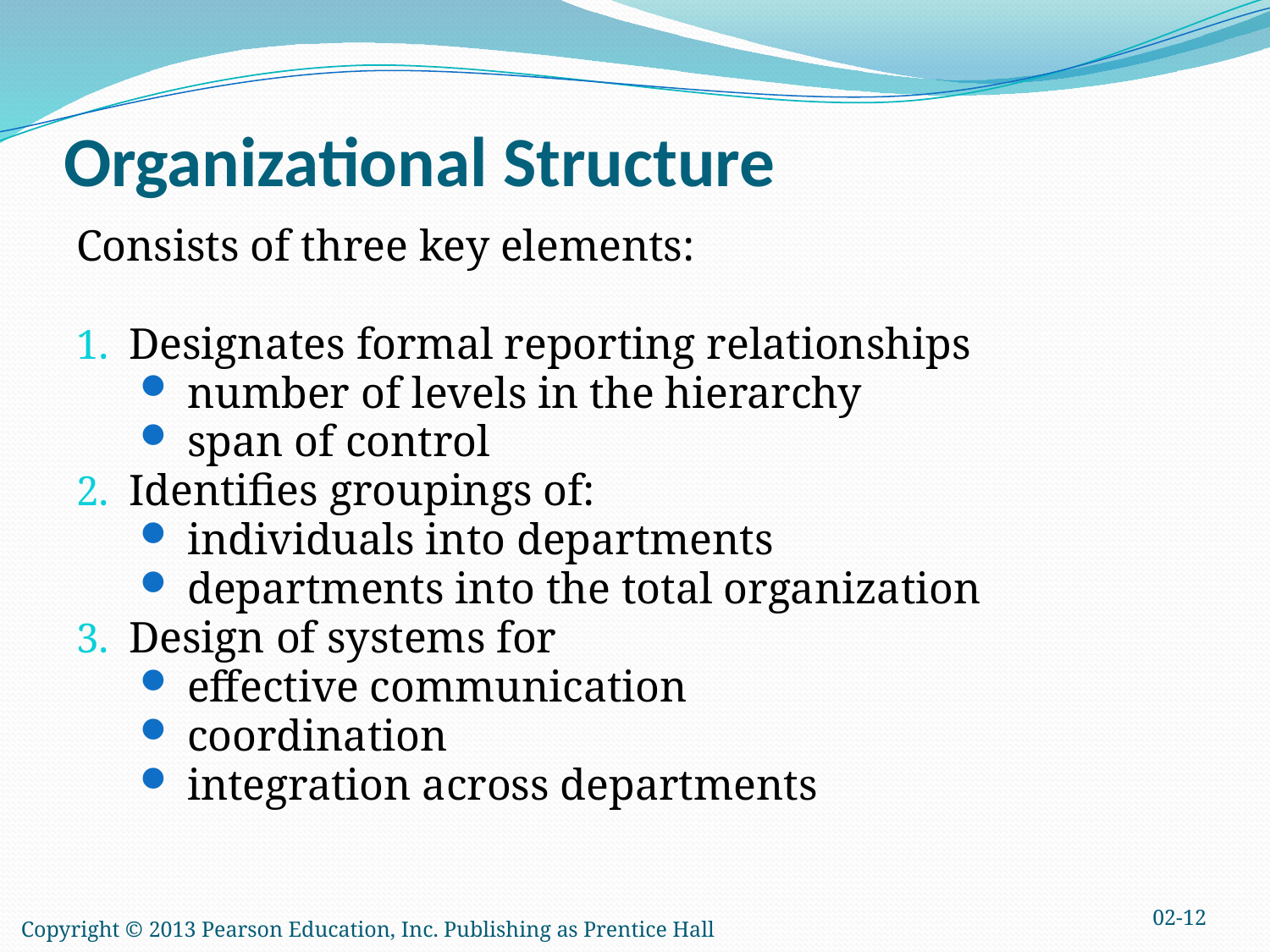

# Organizational Structure
Consists of three key elements:

Designates formal reporting relationships
number of levels in the hierarchy
span of control
Identifies groupings of:
individuals into departments
departments into the total organization
Design of systems for
effective communication
coordination
integration across departments
02-12